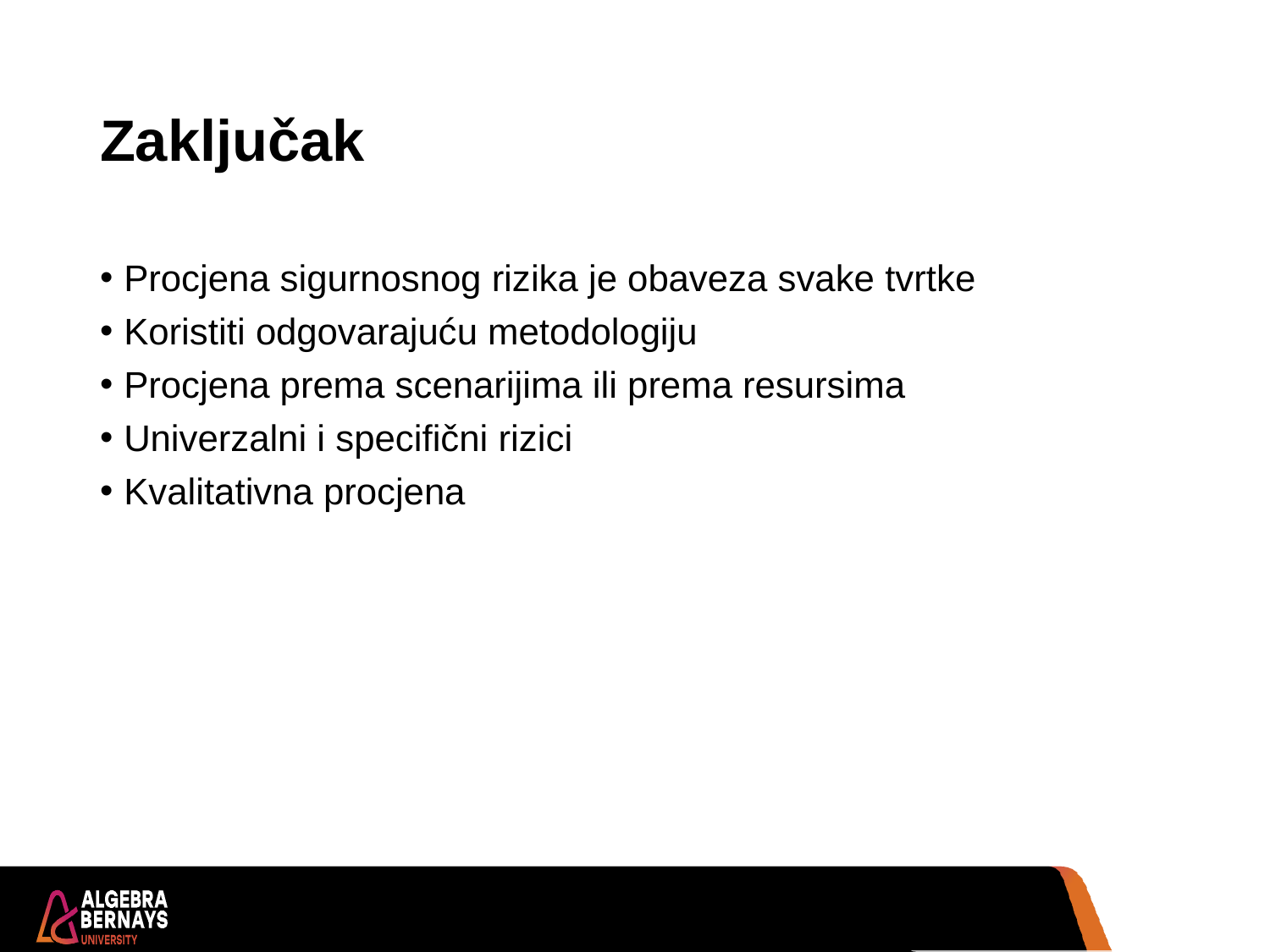

# Zaključak
Procjena sigurnosnog rizika je obaveza svake tvrtke
Koristiti odgovarajuću metodologiju
Procjena prema scenarijima ili prema resursima
Univerzalni i specifični rizici
Kvalitativna procjena